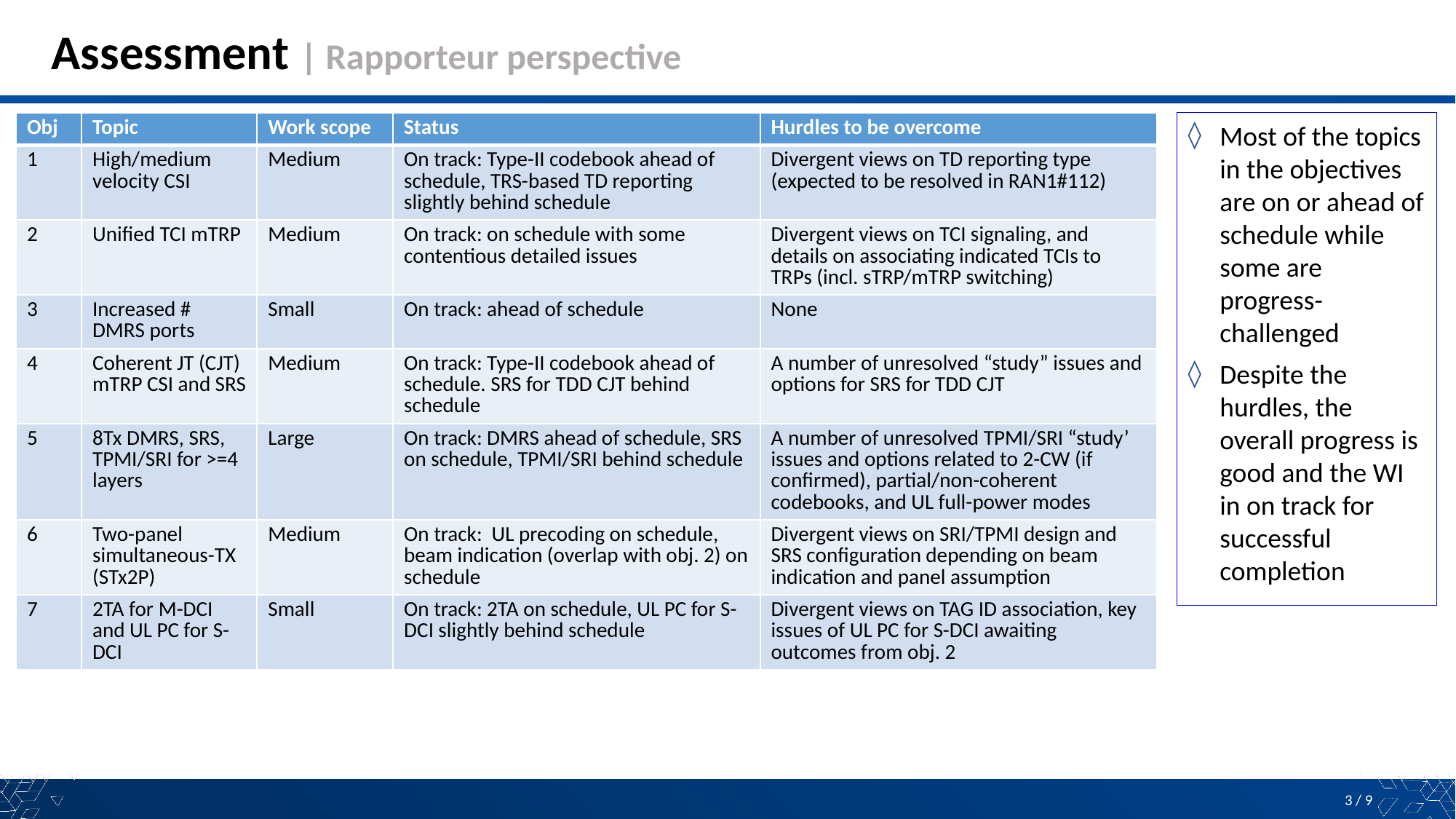

# Assessment | Rapporteur perspective
| Obj | Topic | Work scope | Status | Hurdles to be overcome |
| --- | --- | --- | --- | --- |
| 1 | High/medium velocity CSI | Medium | On track: Type-II codebook ahead of schedule, TRS-based TD reporting slightly behind schedule | Divergent views on TD reporting type (expected to be resolved in RAN1#112) |
| 2 | Unified TCI mTRP | Medium | On track: on schedule with some contentious detailed issues | Divergent views on TCI signaling, and details on associating indicated TCIs to TRPs (incl. sTRP/mTRP switching) |
| 3 | Increased # DMRS ports | Small | On track: ahead of schedule | None |
| 4 | Coherent JT (CJT) mTRP CSI and SRS | Medium | On track: Type-II codebook ahead of schedule. SRS for TDD CJT behind schedule | A number of unresolved “study” issues and options for SRS for TDD CJT |
| 5 | 8Tx DMRS, SRS, TPMI/SRI for >=4 layers | Large | On track: DMRS ahead of schedule, SRS on schedule, TPMI/SRI behind schedule | A number of unresolved TPMI/SRI “study’ issues and options related to 2-CW (if confirmed), partial/non-coherent codebooks, and UL full-power modes |
| 6 | Two-panel simultaneous-TX (STx2P) | Medium | On track: UL precoding on schedule, beam indication (overlap with obj. 2) on schedule | Divergent views on SRI/TPMI design and SRS configuration depending on beam indication and panel assumption |
| 7 | 2TA for M-DCI and UL PC for S-DCI | Small | On track: 2TA on schedule, UL PC for S-DCI slightly behind schedule | Divergent views on TAG ID association, key issues of UL PC for S-DCI awaiting outcomes from obj. 2 |
Most of the topics in the objectives are on or ahead of schedule while some are progress-challenged
Despite the hurdles, the overall progress is good and the WI in on track for successful completion